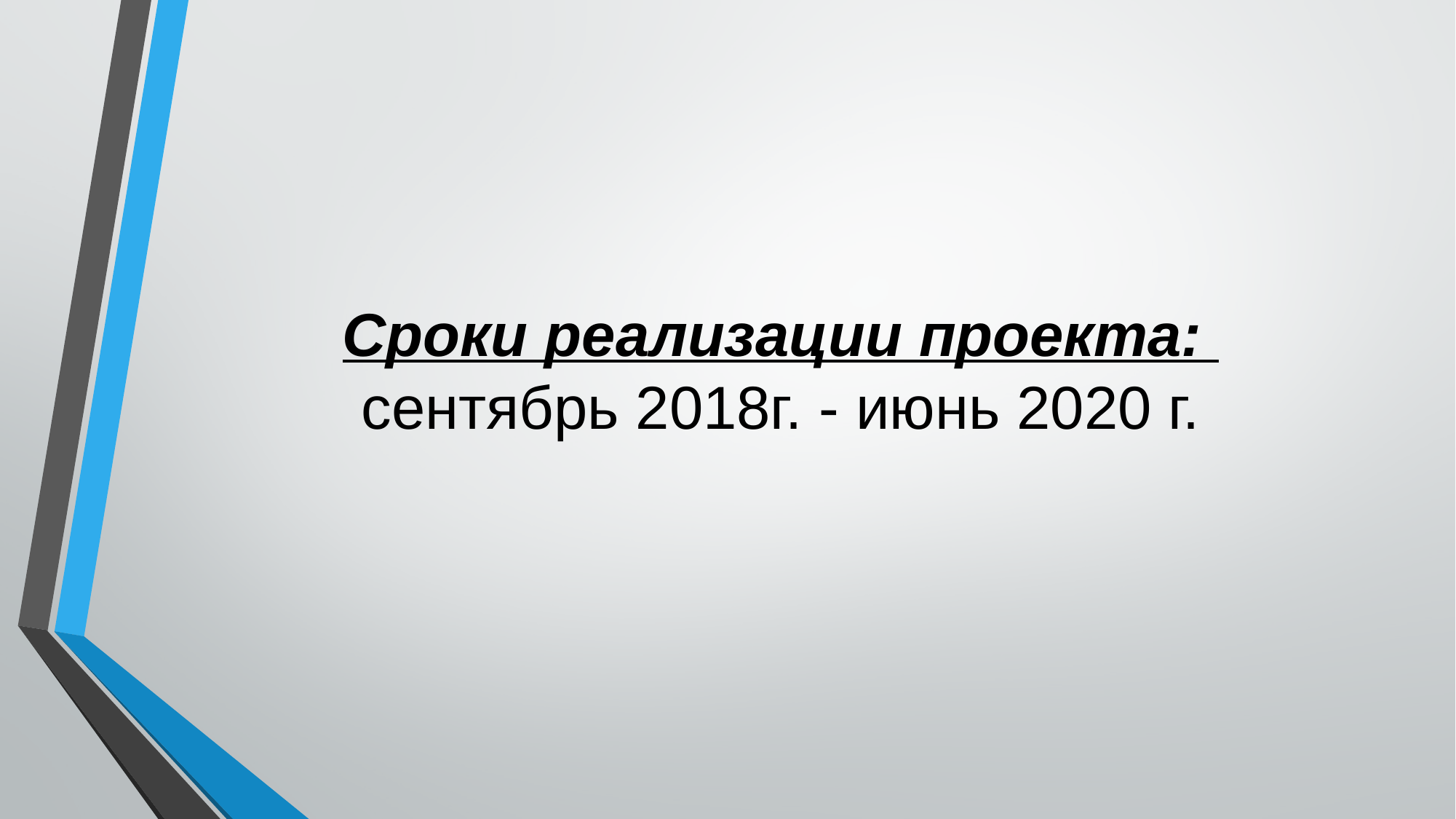

# Сроки реализации проекта: сентябрь 2018г. - июнь 2020 г.